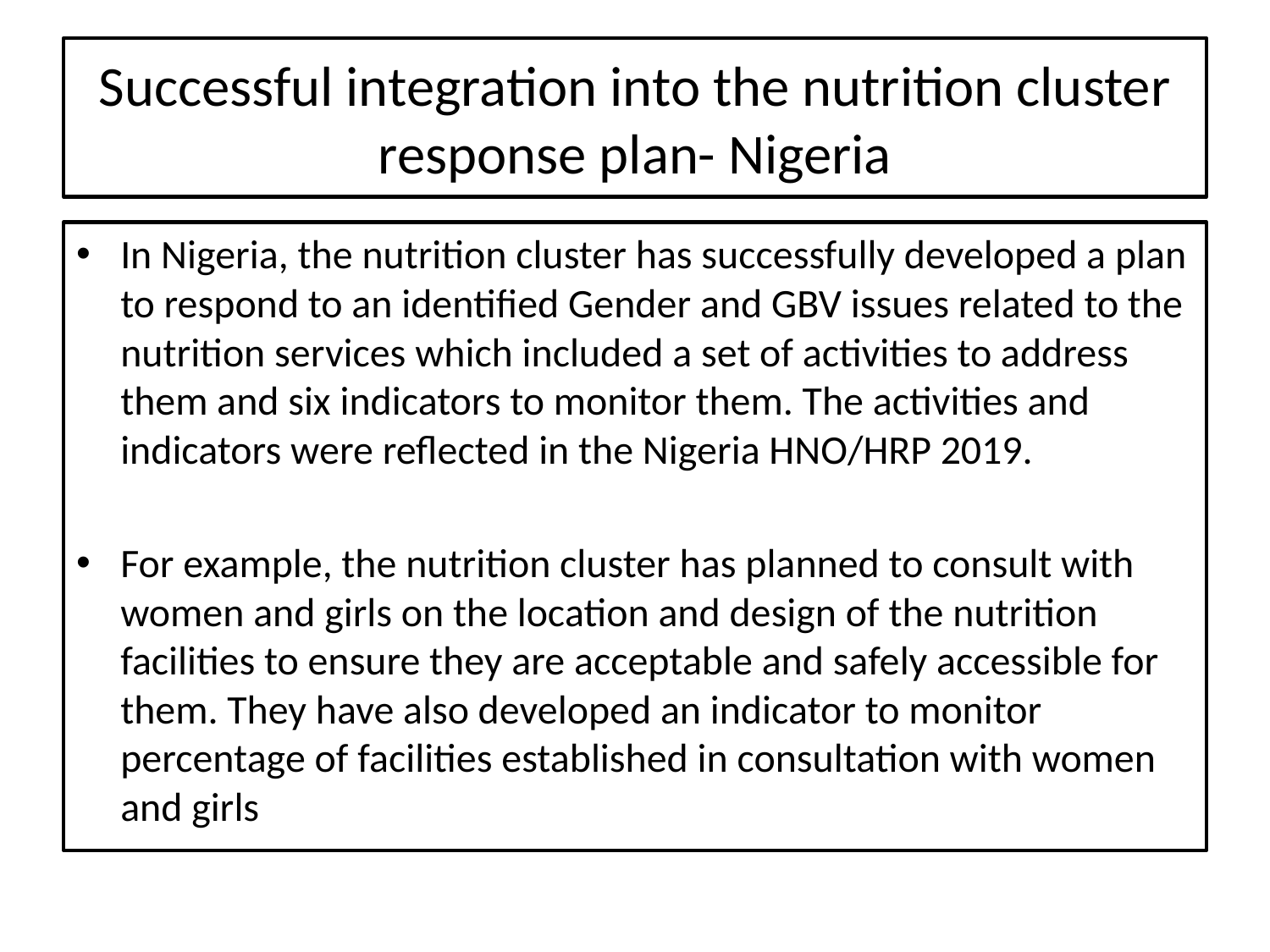

# Successful integration into the nutrition cluster response plan- Nigeria
In Nigeria, the nutrition cluster has successfully developed a plan to respond to an identified Gender and GBV issues related to the nutrition services which included a set of activities to address them and six indicators to monitor them. The activities and indicators were reflected in the Nigeria HNO/HRP 2019.

For example, the nutrition cluster has planned to consult with women and girls on the location and design of the nutrition facilities to ensure they are acceptable and safely accessible for them. They have also developed an indicator to monitor percentage of facilities established in consultation with women and girls